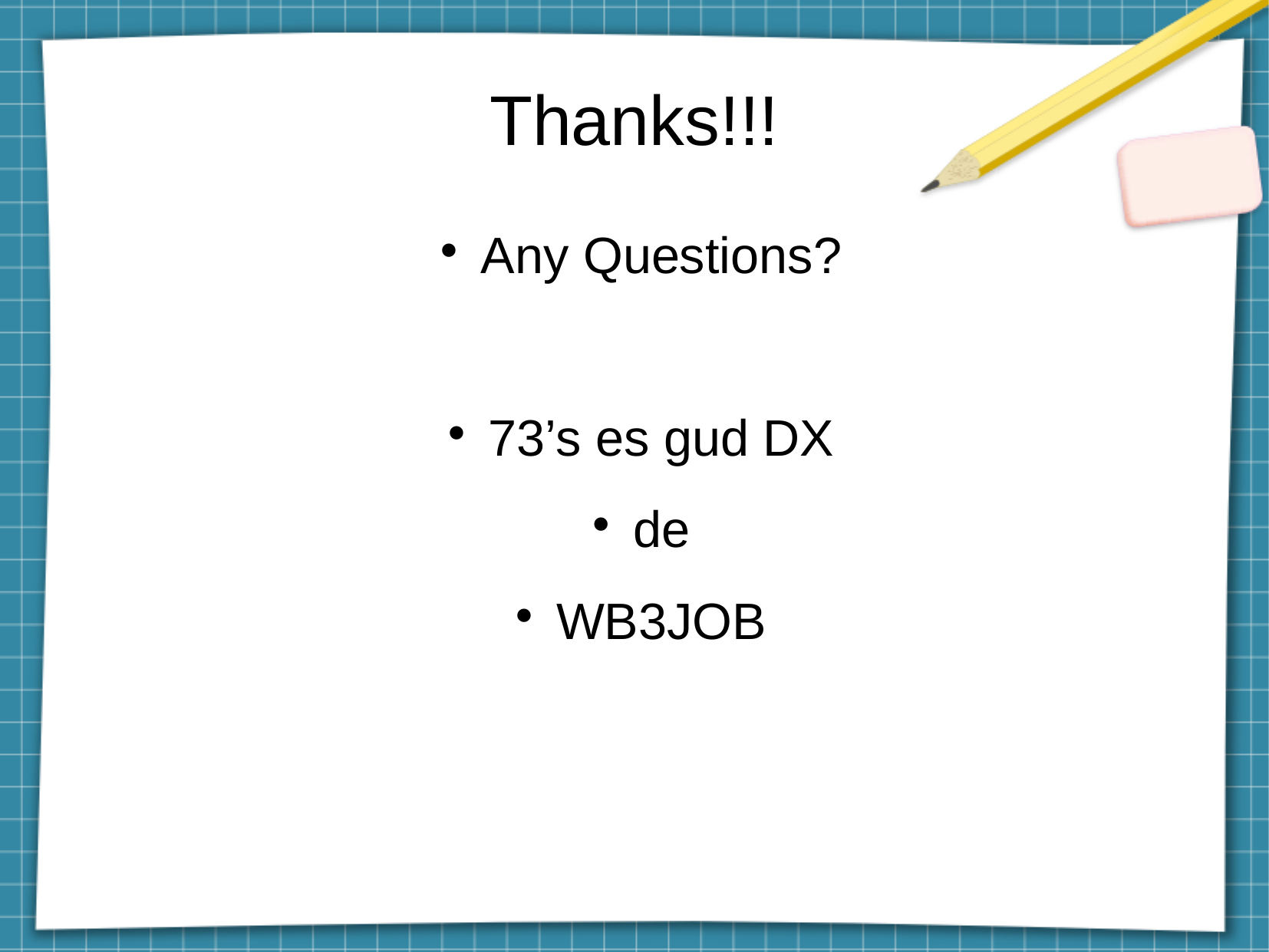

Thanks!!!
Any Questions?

73’s es gud DX
de
WB3JOB